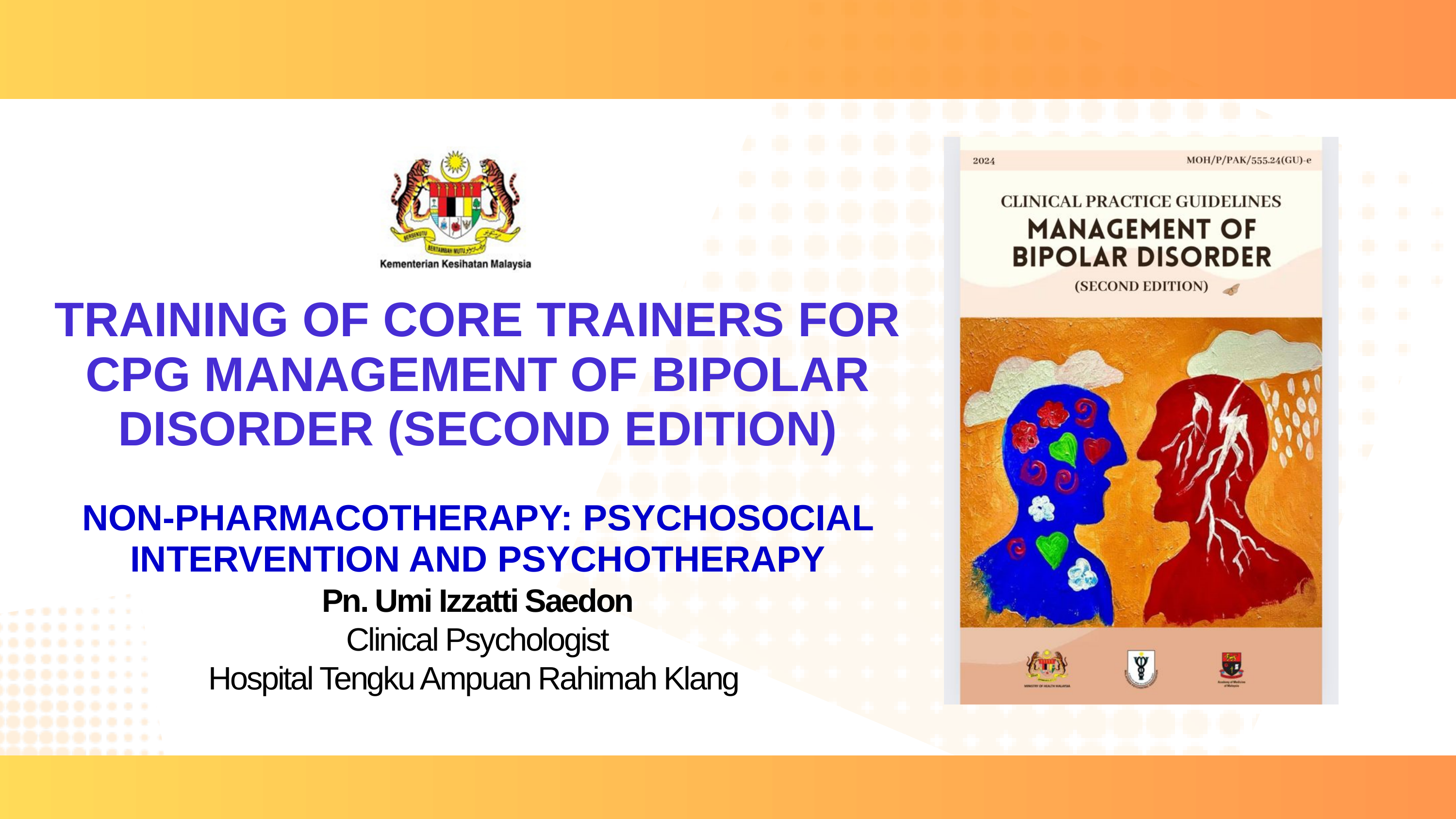

1

TRAINING OF CORE TRAINERS FOR CPG MANAGEMENT OF BIPOLAR DISORDER (SECOND EDITION)

NON-PHARMACOTHERAPY: PSYCHOSOCIAL INTERVENTION AND PSYCHOTHERAPY
Pn. Umi Izzatti Saedon
Clinical Psychologist
Hospital Tengku Ampuan Rahimah Klang